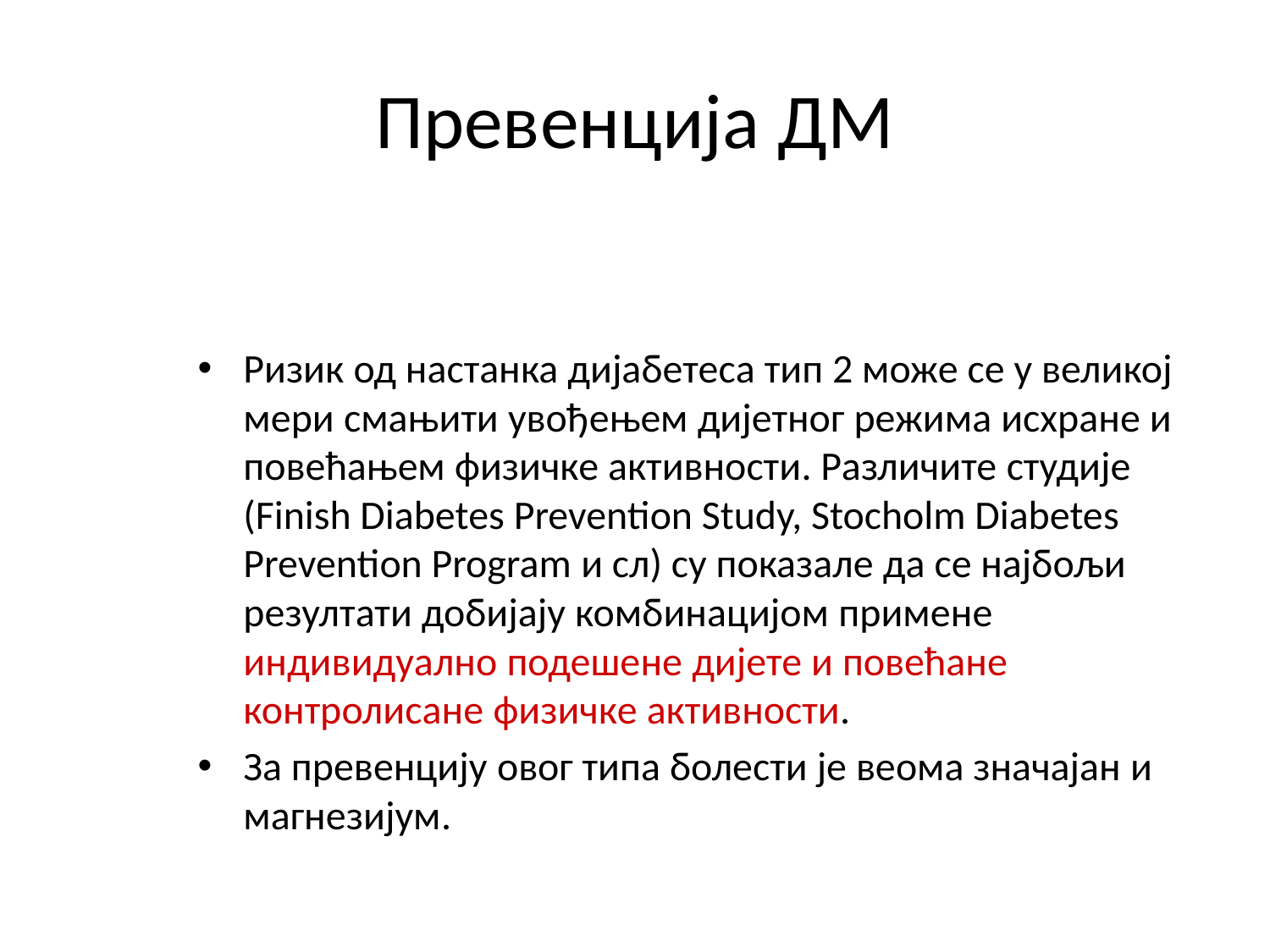

# Превенција ДМ
Ризик од настанка дијабетеса тип 2 може се у великој мери смањити увођењем дијетног режима исхране и повећањем физичке активности. Различите студије (Finish Diabetes Prevention Study, Stocholm Diabetes Prevention Program и сл) су показале да се најбољи резултати добијају комбинацијом примене индивидуално подешене дијете и повећане контролисане физичке активности.
За превенцију овог типа болести је веома значајан и магнезијум.